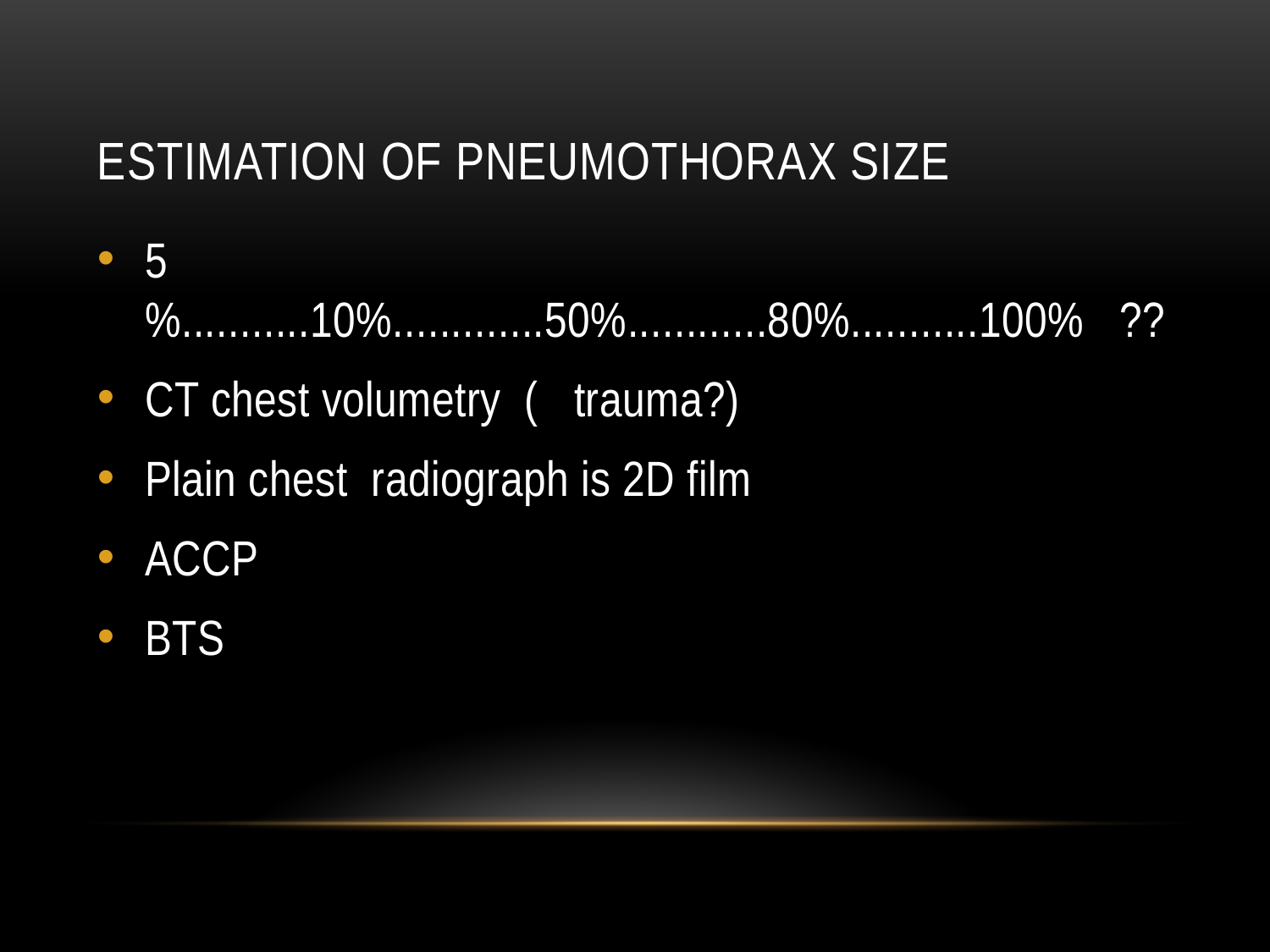

# Estimation of pneumothorax size
5 %...........10%.............50%............80%...........100%   ??
CT chest volumetry  (   trauma?)
Plain chest  radiograph is 2D film
ACCP
BTS